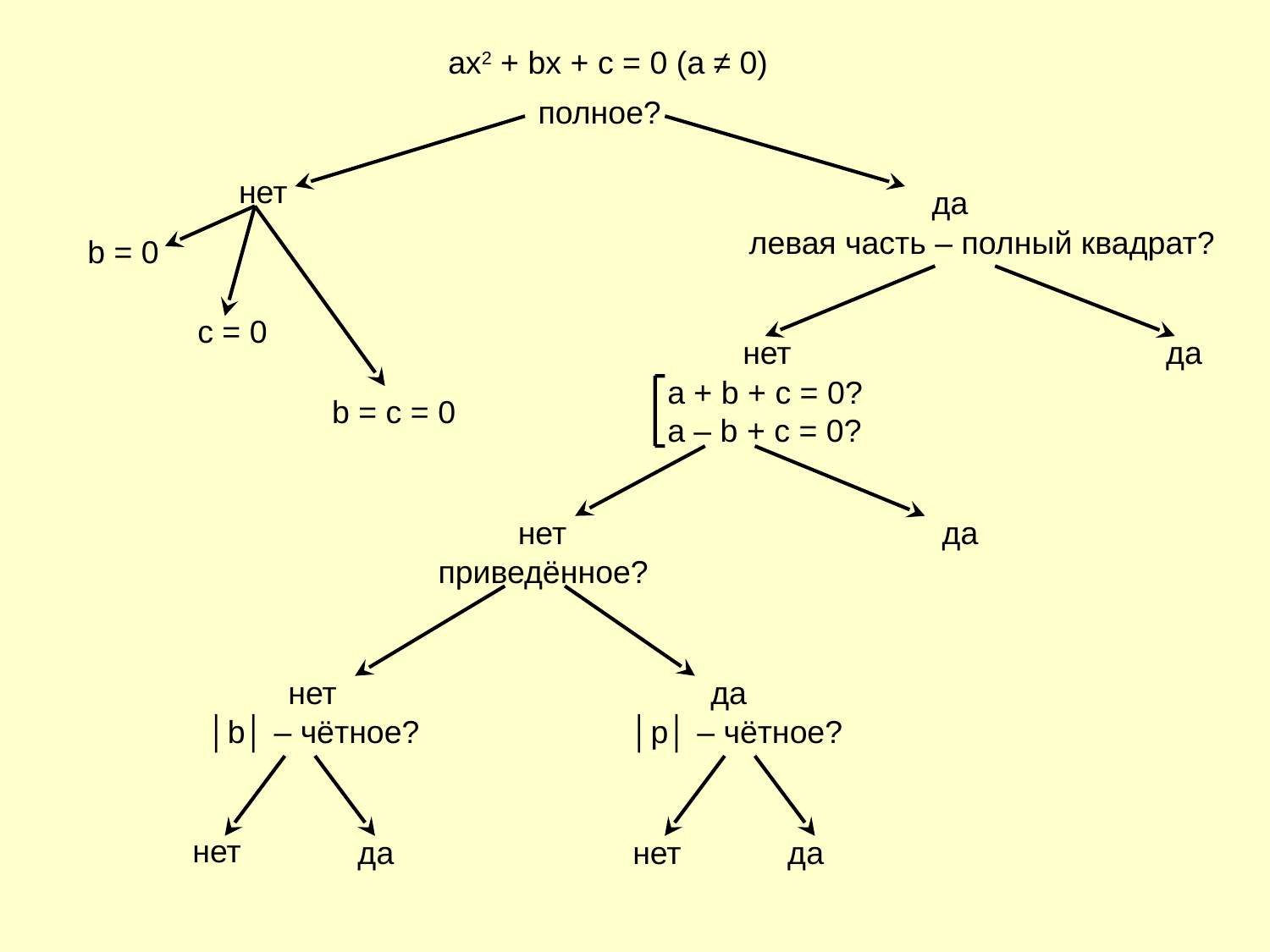

ax2 + bx + c = 0 (a ≠ 0)
полное?

нет

да

b = 0

c = 0

b = c = 0
левая часть – полный квадрат?

нет

да
a + b + c = 0?
a – b + c = 0?

нет

да
приведённое?

нет

да
│b│ – чётное?
│p│ – чётное?

нет

да

нет

да